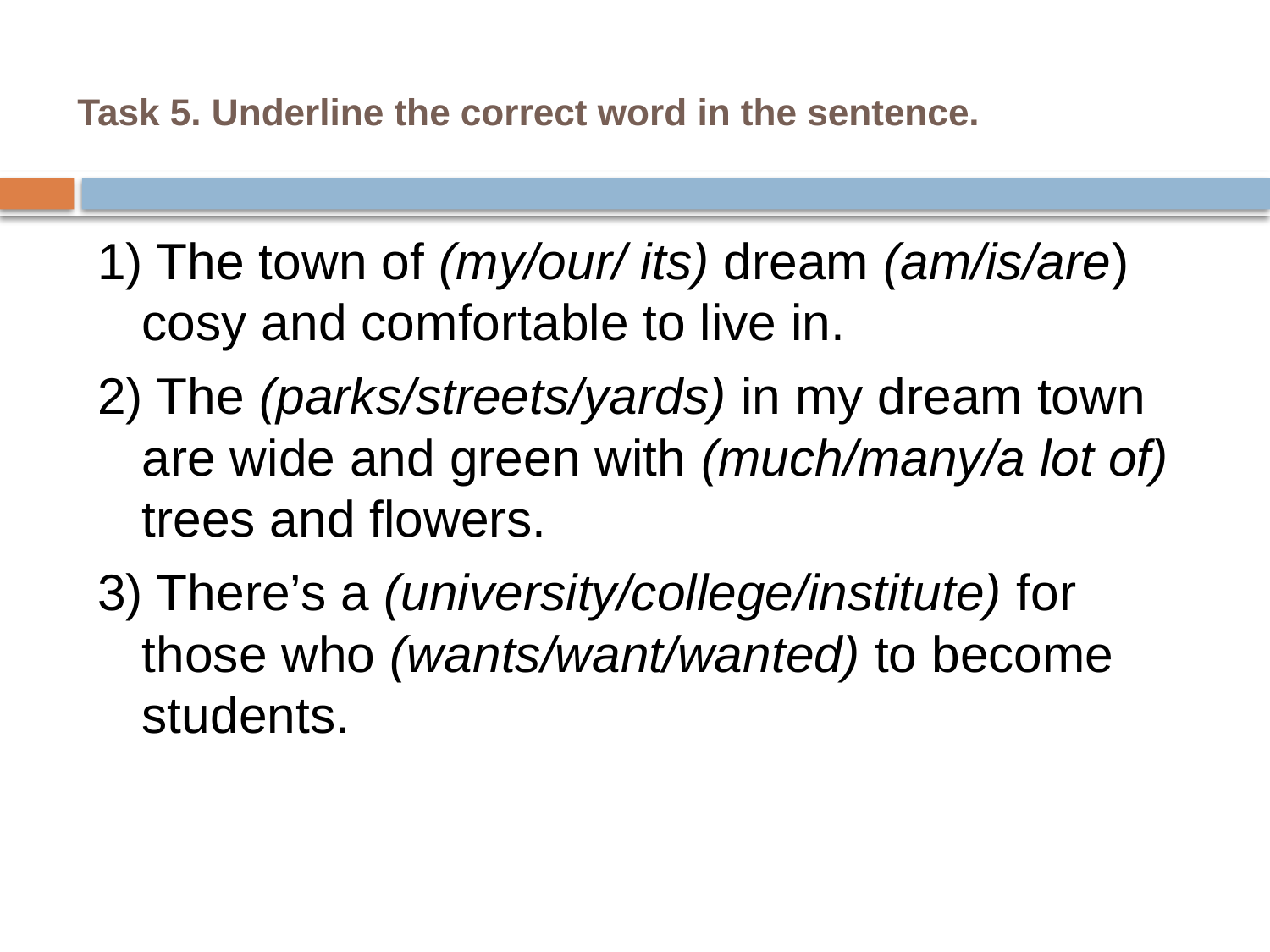

# Task 5. Underline the correct word in the sentence.
1) The town of (my/our/ its) dream (am/is/are) cosy and comfortable to live in.
2) The (parks/streets/yards) in my dream town are wide and green with (much/many/a lot of) trees and flowers.
3) There’s a (university/college/institute) for those who (wants/want/wanted) to become students.